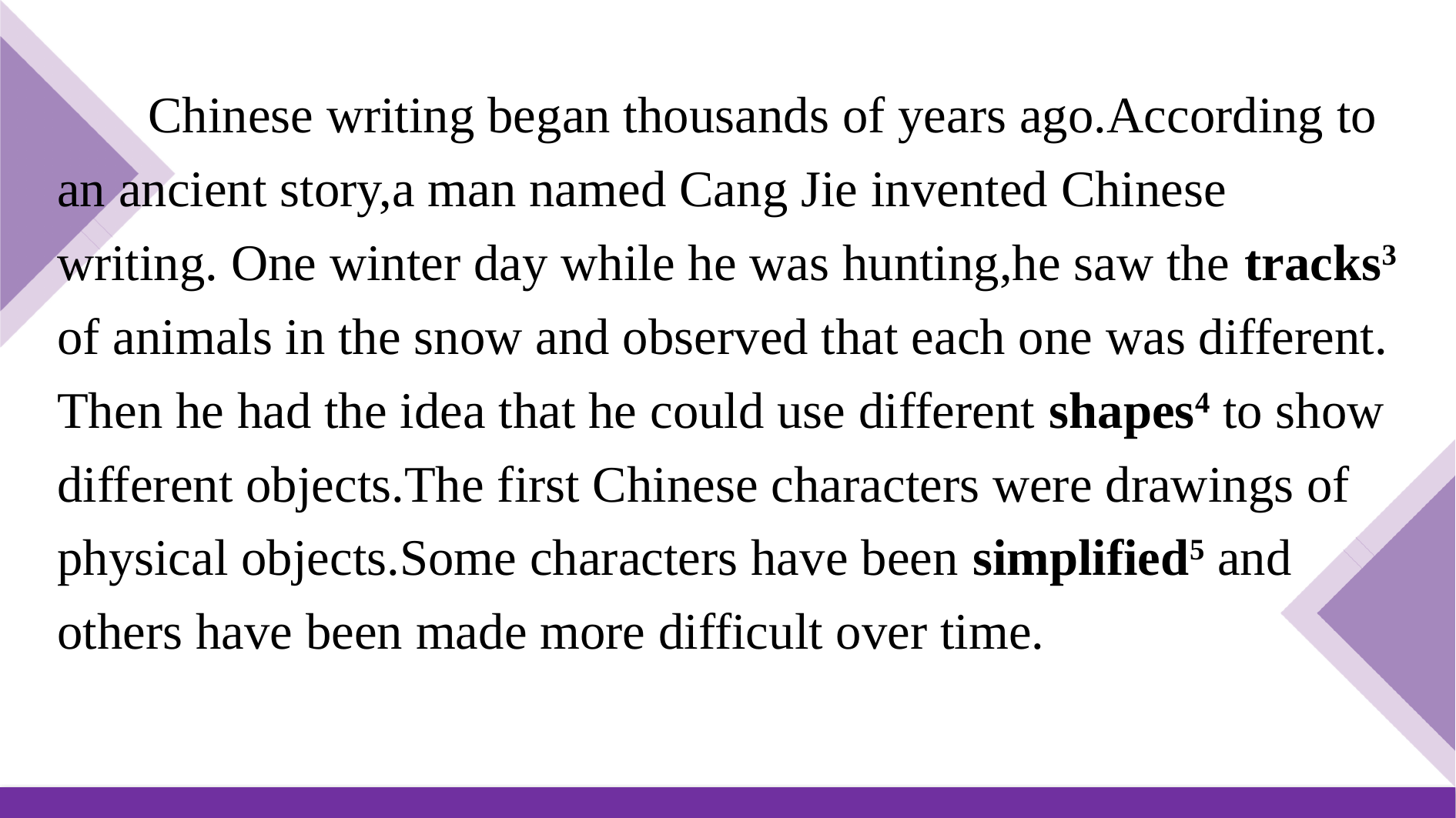

Chinese writing began thousands of years ago.According to an ancient story,a man named Cang Jie invented Chinese writing. One winter day while he was hunting,he saw the tracks3 of animals in the snow and observed that each one was different. Then he had the idea that he could use different shapes4 to show different objects.The first Chinese characters were drawings of physical objects.Some characters have been simplified5 and others have been made more difficult over time.